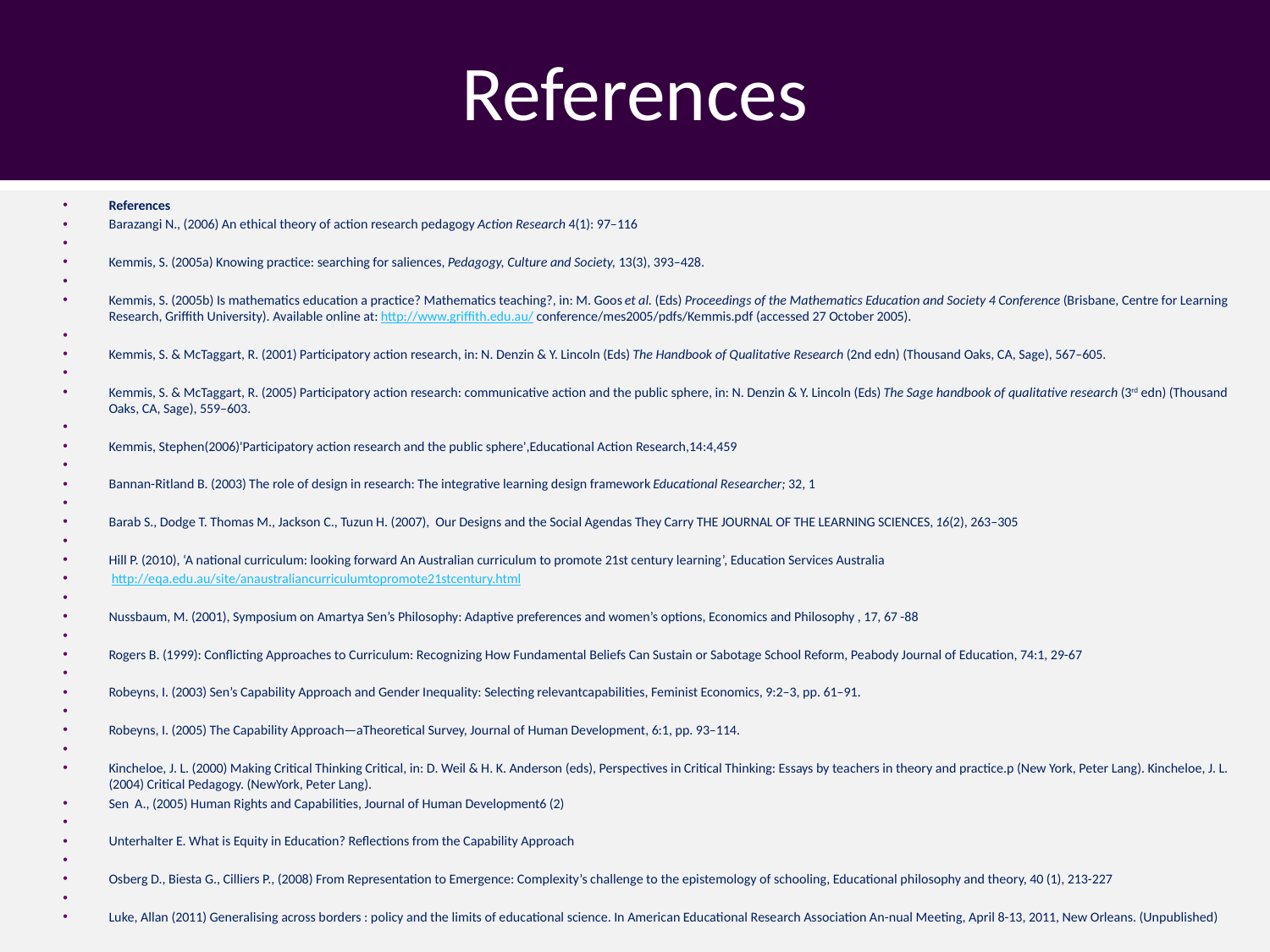

# References
References
Barazangi N., (2006) An ethical theory of action research pedagogy Action Research 4(1): 97–116

Kemmis, S. (2005a) Knowing practice: searching for saliences, Pedagogy, Culture and Society, 13(3), 393–428.

Kemmis, S. (2005b) Is mathematics education a practice? Mathematics teaching?, in: M. Goos et al. (Eds) Proceedings of the Mathematics Education and Society 4 Conference (Brisbane, Centre for Learning Research, Griffith University). Available online at: http://www.griffith.edu.au/ conference/mes2005/pdfs/Kemmis.pdf (accessed 27 October 2005).

Kemmis, S. & McTaggart, R. (2001) Participatory action research, in: N. Denzin & Y. Lincoln (Eds) The Handbook of Qualitative Research (2nd edn) (Thousand Oaks, CA, Sage), 567–605.

Kemmis, S. & McTaggart, R. (2005) Participatory action research: communicative action and the public sphere, in: N. Denzin & Y. Lincoln (Eds) The Sage handbook of qualitative research (3rd edn) (Thousand Oaks, CA, Sage), 559–603.

Kemmis, Stephen(2006)'Participatory action research and the public sphere',Educational Action Research,14:4,459

Bannan-Ritland B. (2003) The role of design in research: The integrative learning design framework Educational Researcher; 32, 1

Barab S., Dodge T. Thomas M., Jackson C., Tuzun H. (2007),  Our Designs and the Social Agendas They Carry THE JOURNAL OF THE LEARNING SCIENCES, 16(2), 263–305

Hill P. (2010), ‘A national curriculum: looking forward An Australian curriculum to promote 21st century learning’, Education Services Australia
 http://eqa.edu.au/site/anaustraliancurriculumtopromote21stcentury.html

Nussbaum, M. (2001), Symposium on Amartya Sen’s Philosophy: Adaptive preferences and women’s options, Economics and Philosophy , 17, 67 -88

Rogers B. (1999): Conflicting Approaches to Curriculum: Recognizing How Fundamental Beliefs Can Sustain or Sabotage School Reform, Peabody Journal of Education, 74:1, 29-67

Robeyns, I. (2003) Sen’s Capability Approach and Gender Inequality: Selecting relevantcapabilities, Feminist Economics, 9:2–3, pp. 61–91.

Robeyns, I. (2005) The Capability Approach—aTheoretical Survey, Journal of Human Development, 6:1, pp. 93–114.

Kincheloe, J. L. (2000) Making Critical Thinking Critical, in: D. Weil & H. K. Anderson (eds), Perspectives in Critical Thinking: Essays by teachers in theory and practice.p (New York, Peter Lang). Kincheloe, J. L. (2004) Critical Pedagogy. (NewYork, Peter Lang).
Sen  A., (2005) Human Rights and Capabilities, Journal of Human Development6 (2)

Unterhalter E. What is Equity in Education? Reflections from the Capability Approach

Osberg D., Biesta G., Cilliers P., (2008) From Representation to Emergence: Complexity’s challenge to the epistemology of schooling, Educational philosophy and theory, 40 (1), 213-227

Luke, Allan (2011) Generalising across borders : policy and the limits of educational science. In American Educational Research Association An-nual Meeting, April 8-13, 2011, New Orleans. (Unpublished)